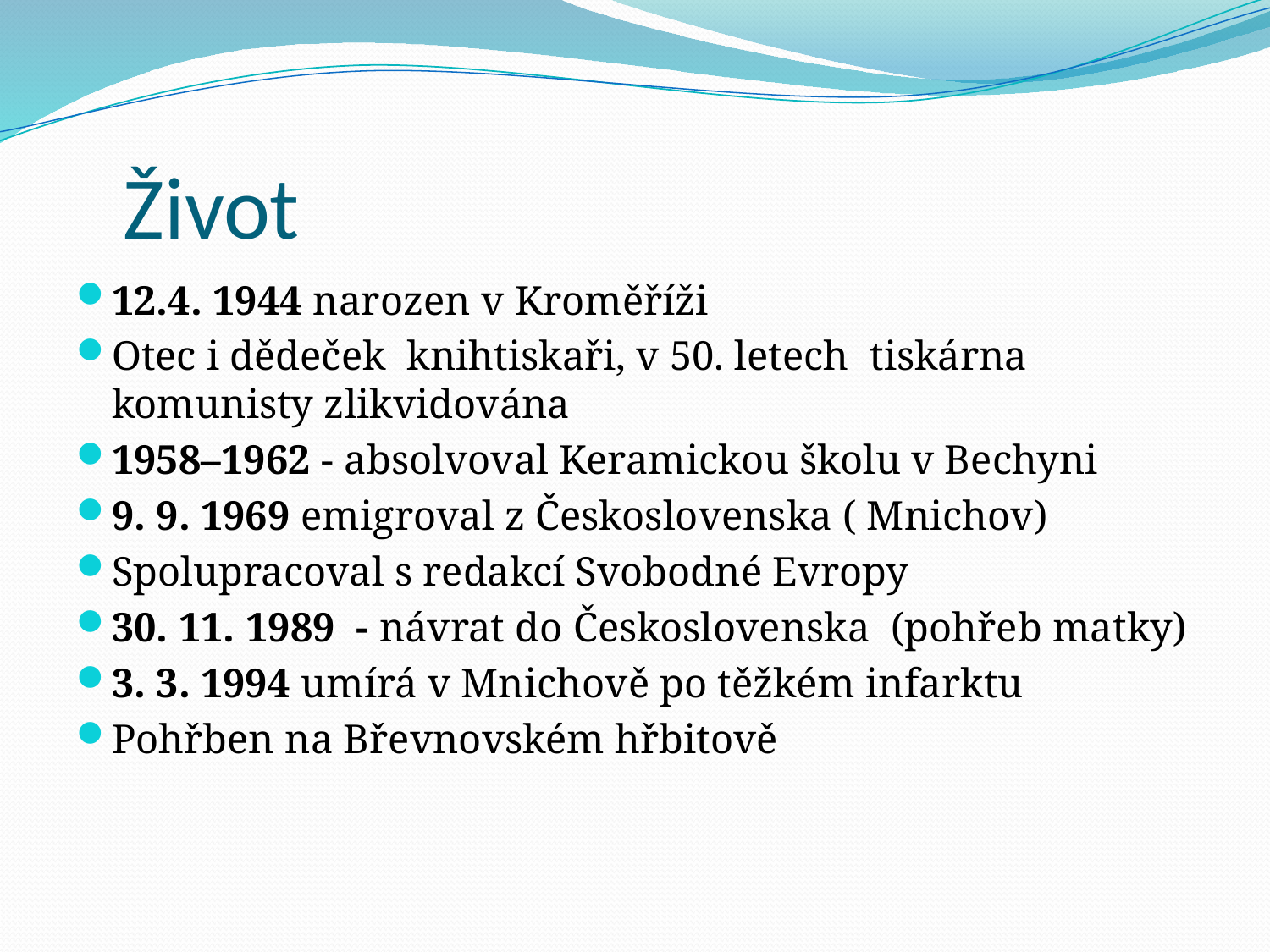

# Život
12.4. 1944 narozen v Kroměříži
Otec i dědeček  knihtiskaři, v 50. letech  tiskárna komunisty zlikvidována
1958–1962 - absolvoval Keramickou školu v Bechyni
9. 9. 1969 emigroval z Československa ( Mnichov)
Spolupracoval s redakcí Svobodné Evropy
30. 11. 1989  - návrat do Československa  (pohřeb matky)
3. 3. 1994 umírá v Mnichově po těžkém infarktu
Pohřben na Břevnovském hřbitově